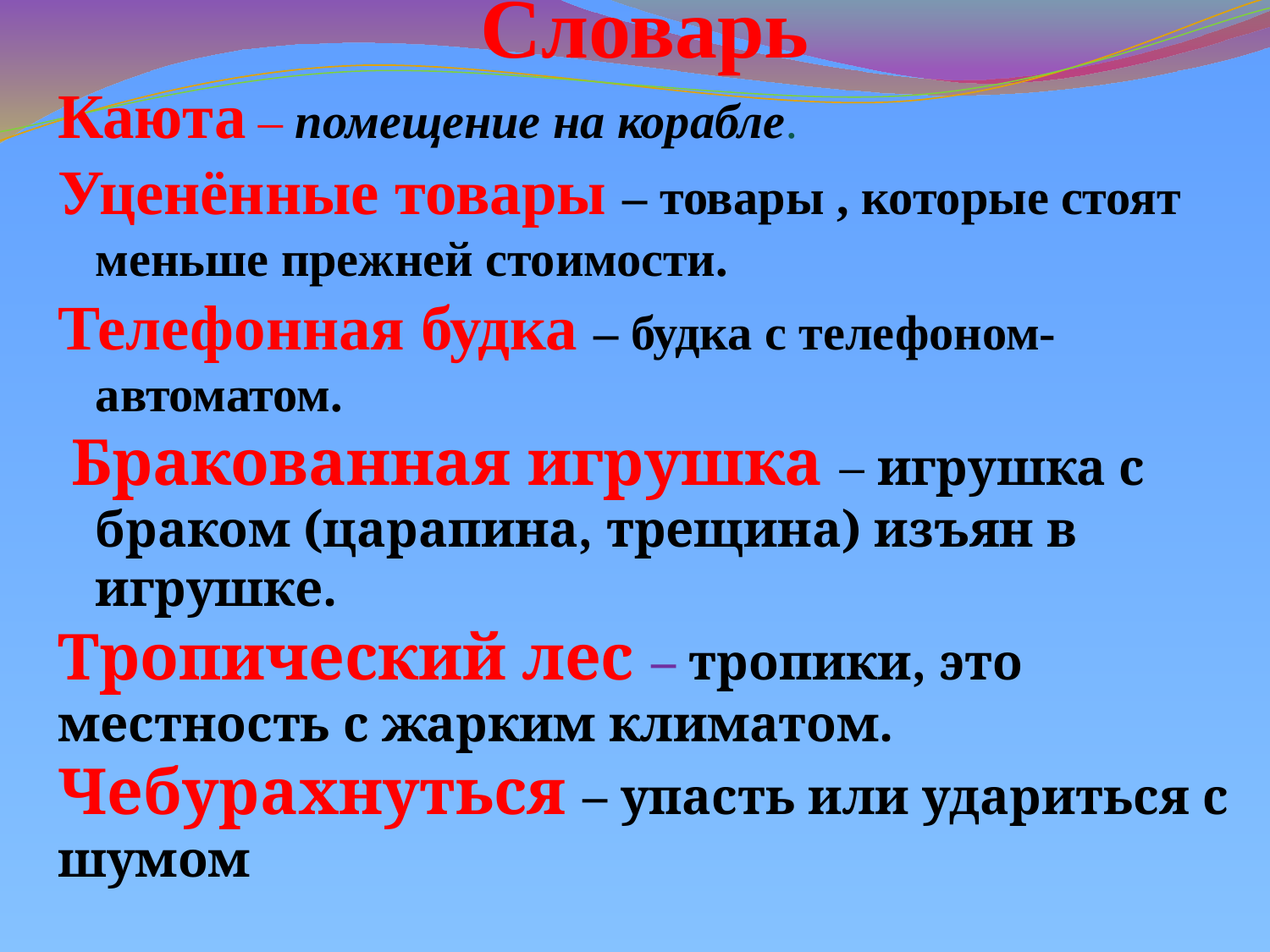

Словарь
Каюта – помещение на корабле.
Уценённые товары – товары , которые стоят меньше прежней стоимости.
Телефонная будка – будка с телефоном-автоматом.
 Бракованная игрушка – игрушка с браком (царапина, трещина) изъян в игрушке.
Тропический лес – тропики, это местность с жарким климатом.
Чебурахнуться – упасть или удариться с шумом